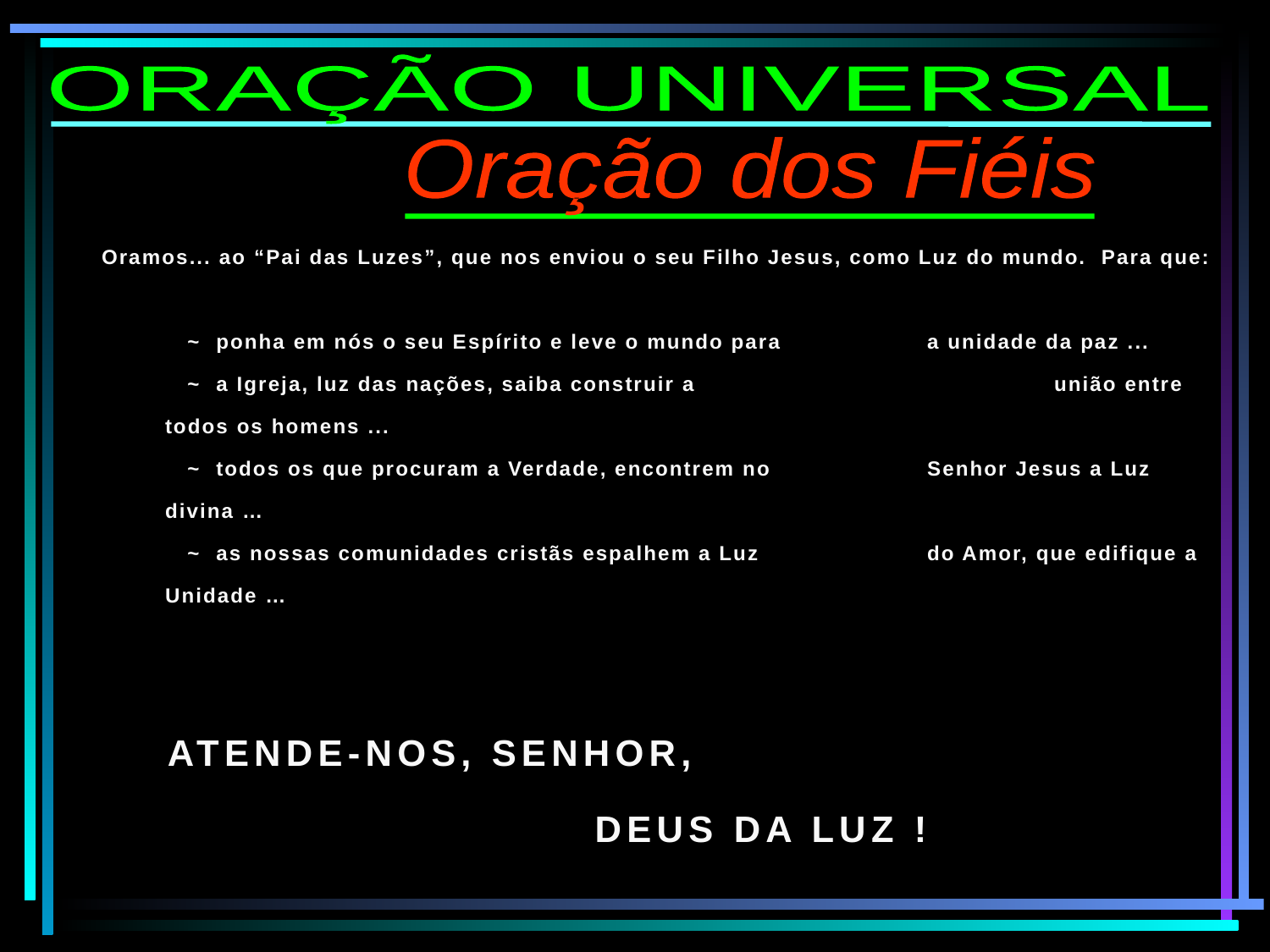

ORAÇÃO UNIVERSAL

Oração dos Fiéis

Oramos... ao “Pai das Luzes”, que nos enviou o seu Filho Jesus, como Luz do mundo.  Para que:

   ~  ponha em nós o seu Espírito e leve o mundo para 		a unidade da paz ...
   ~  a Igreja, luz das nações, saiba construir a 			união entre todos os homens ...
   ~  todos os que procuram a Verdade, encontrem no 		Senhor Jesus a Luz divina …
   ~  as nossas comunidades cristãs espalhem a Luz 		do Amor, que edifique a Unidade …
ATENDE-NOS, SENHOR,
			   DEUS DA LUZ !